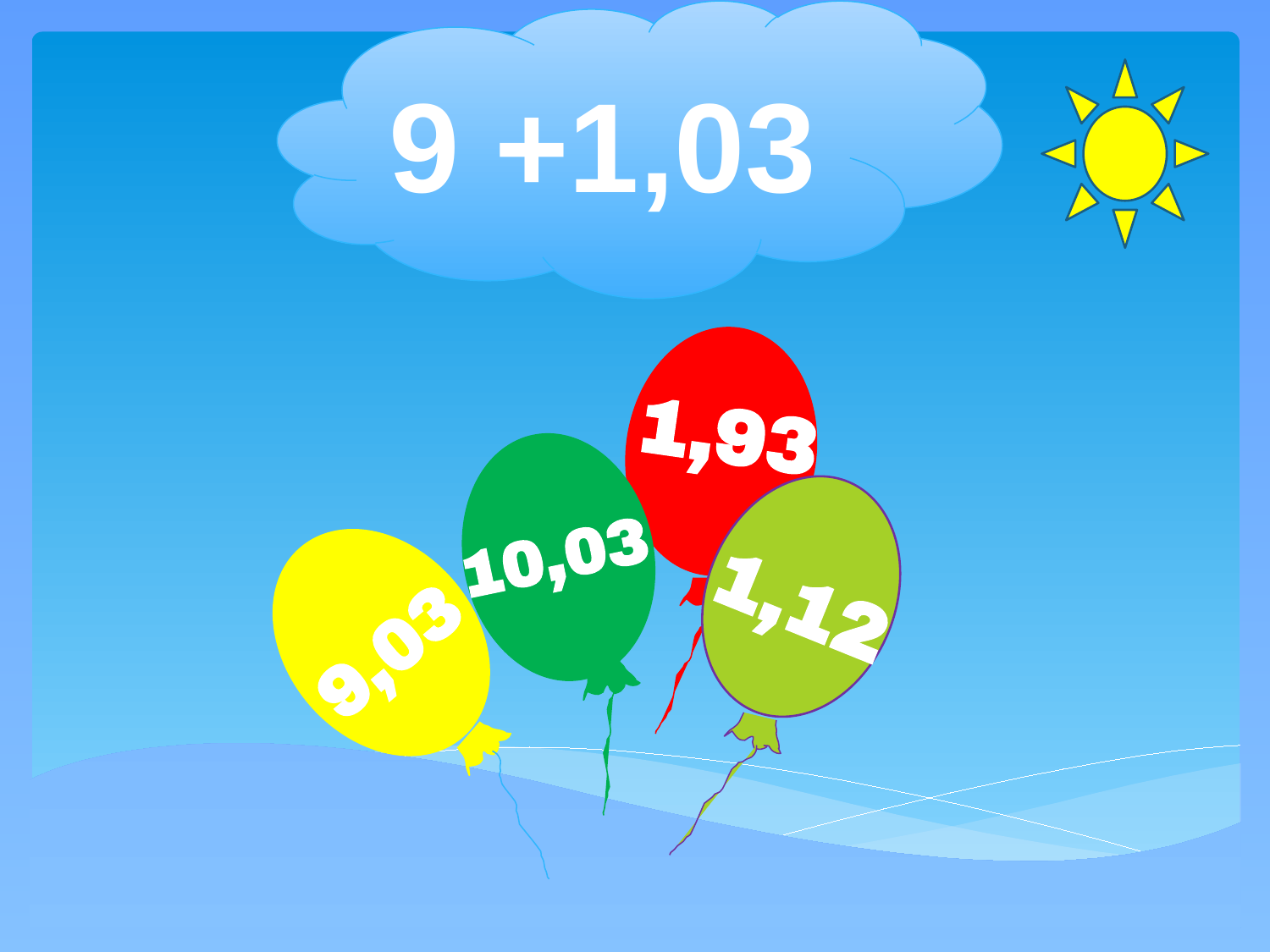

9 +1,03

#

1,93

10,03

1,12

9,03